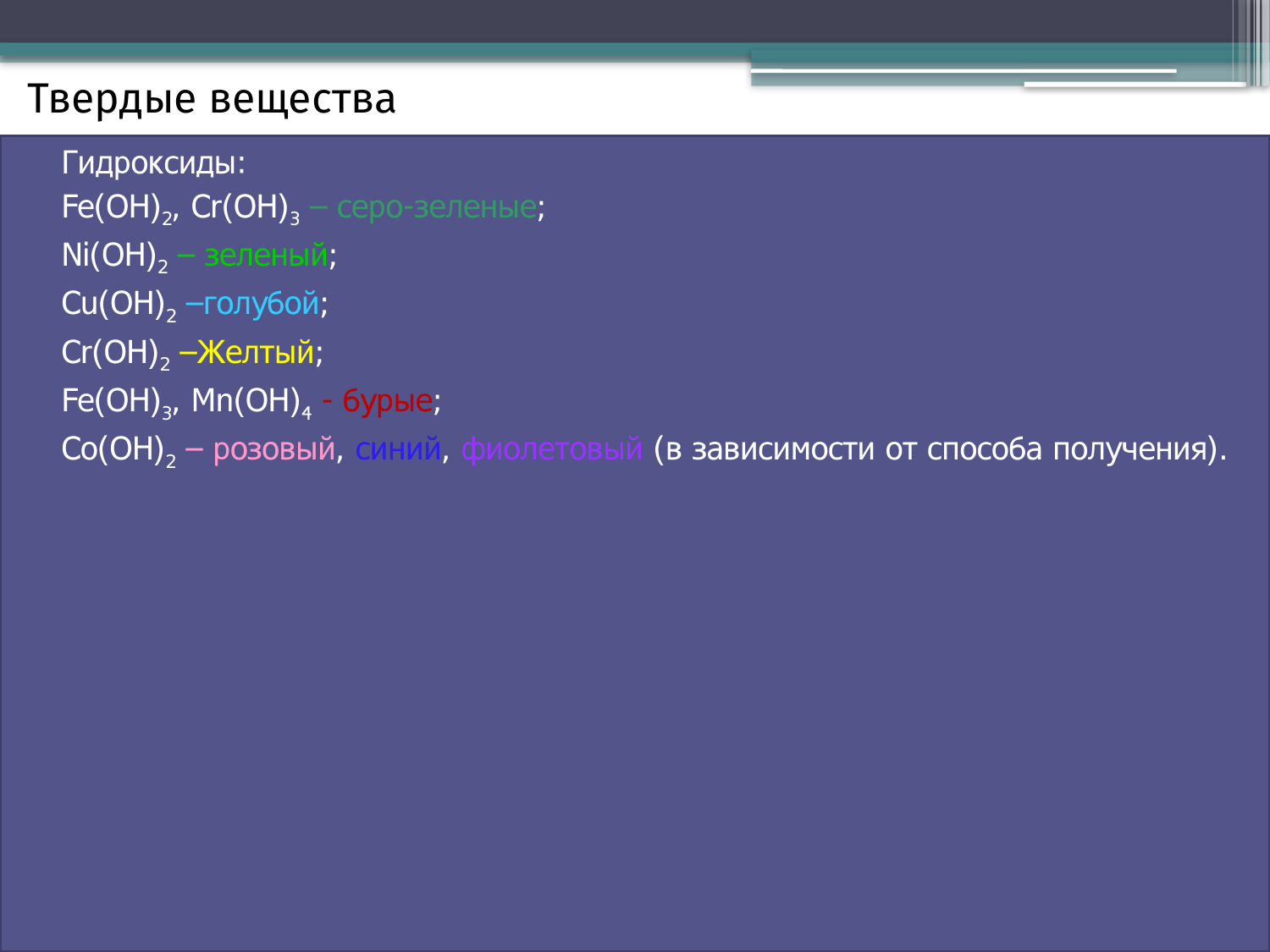

# Твердые вещества
Гидроксиды:
Fe(OH)2, Cr(OH)3 – серо-зеленые;
Ni(OH)2 – зеленый;
Cu(OH)2 –голубой;
Cr(OH)2 –Желтый;
Fe(OH)3, Mn(OH)4 - бурые;
Co(OH)2 – розовый, синий, фиолетовый (в зависимости от способа получения).